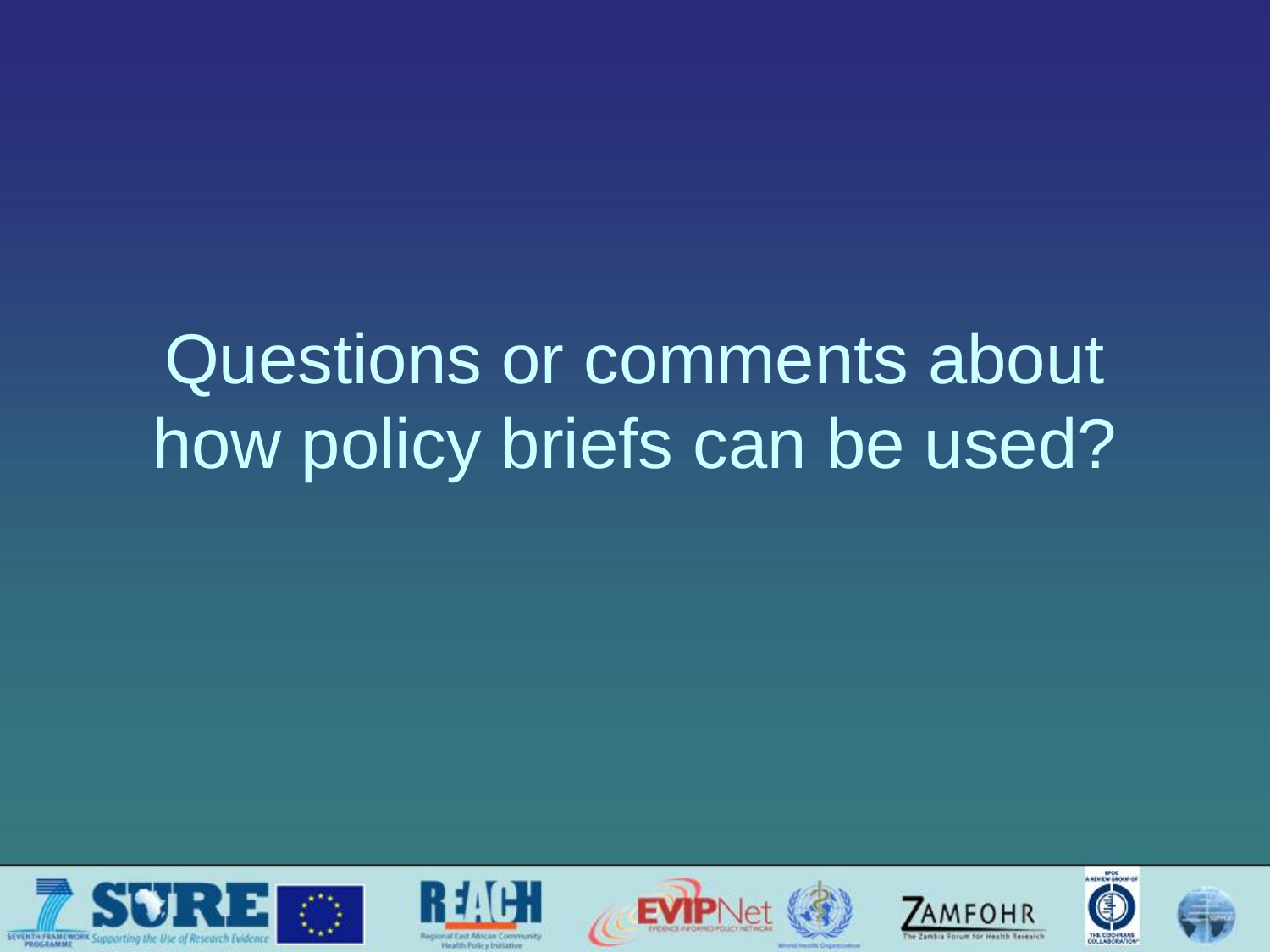

# Questions or comments about how policy briefs can be used?